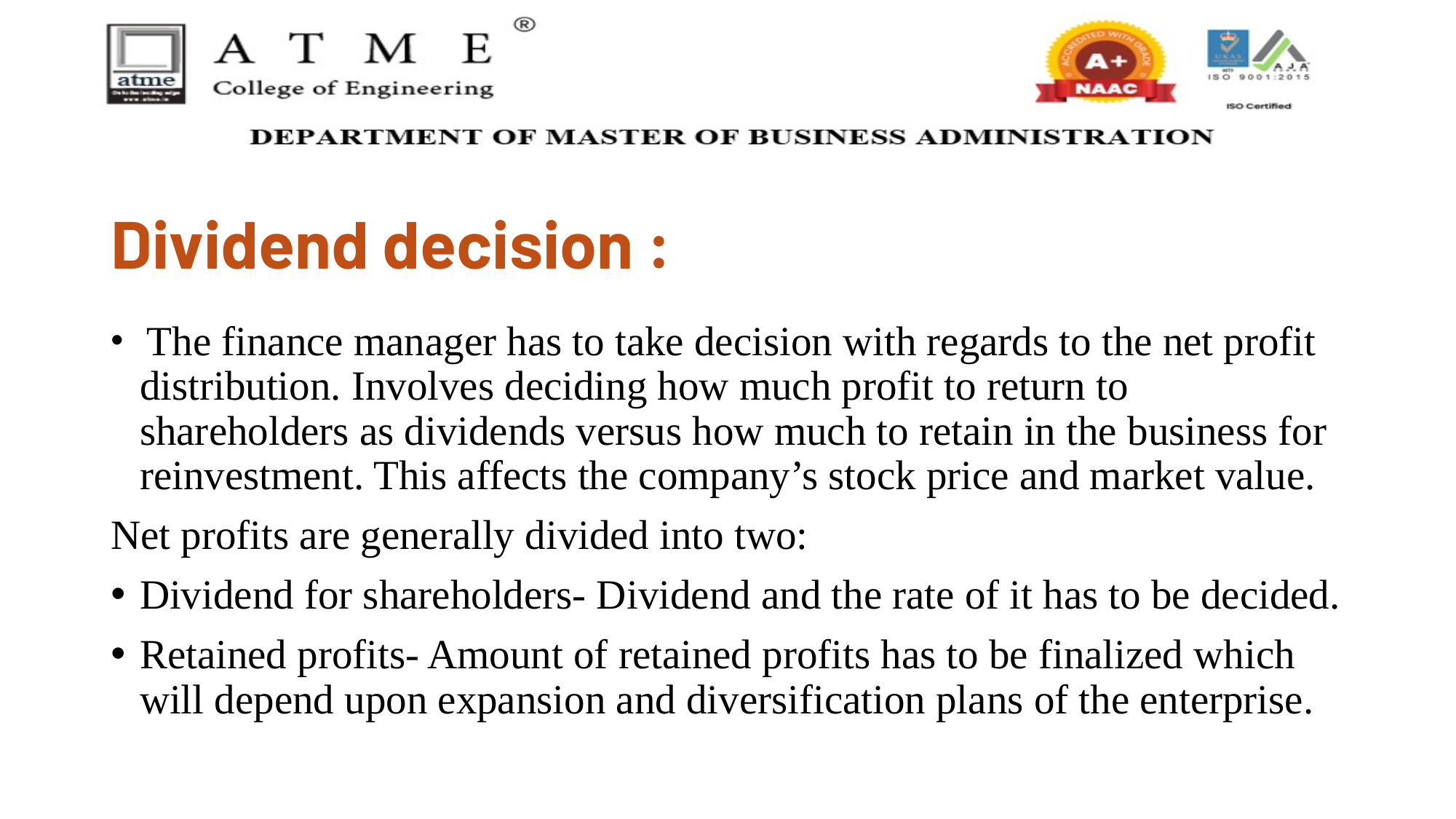

# Dividend decision :
 The finance manager has to take decision with regards to the net profit distribution. Involves deciding how much profit to return to shareholders as dividends versus how much to retain in the business for reinvestment. This affects the company’s stock price and market value.
Net profits are generally divided into two:
Dividend for shareholders- Dividend and the rate of it has to be decided.
Retained profits- Amount of retained profits has to be finalized which will depend upon expansion and diversification plans of the enterprise.